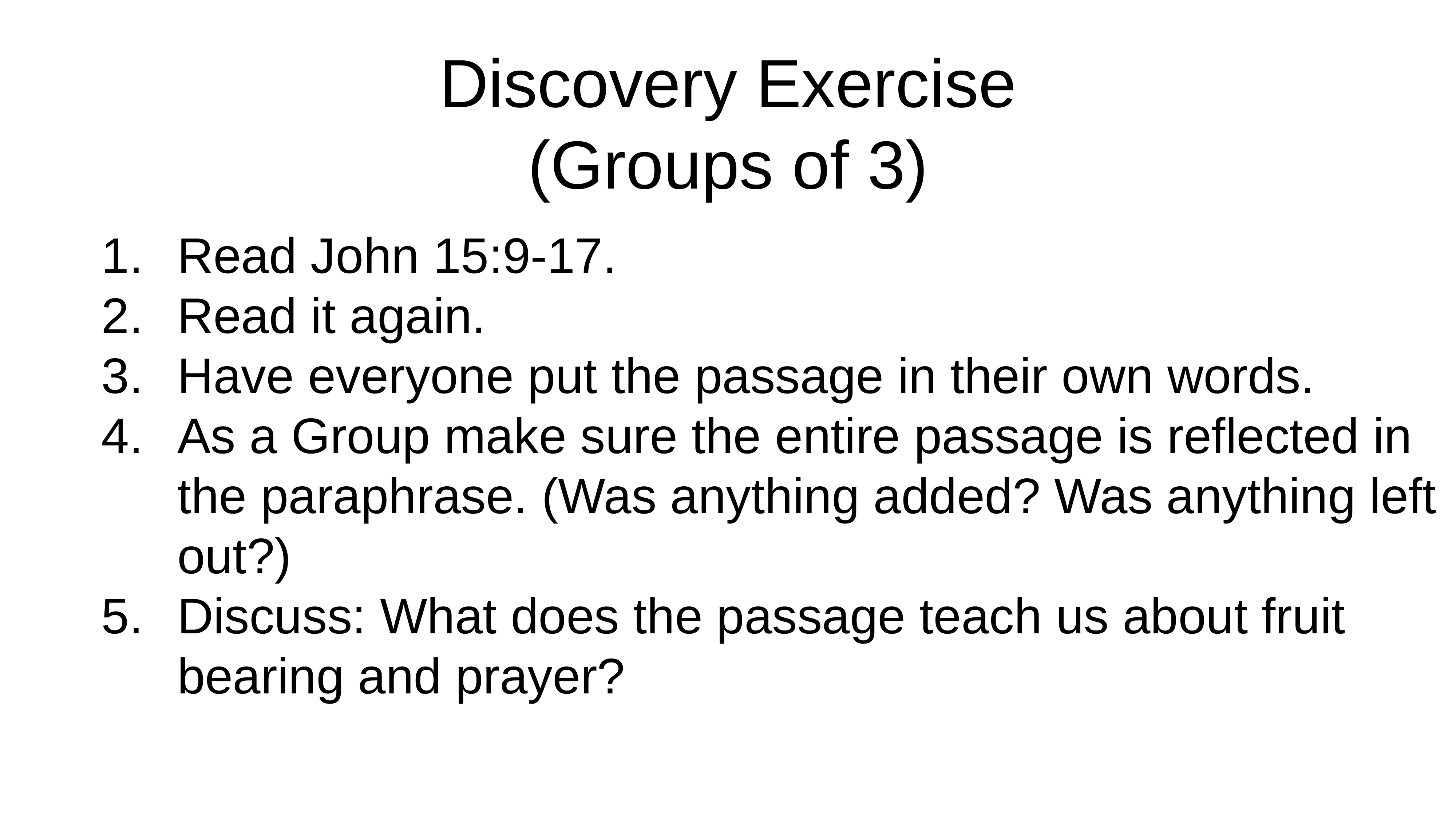

# Discovery Exercise (Groups of 3)
Read John 15:9-17.
Read it again.
Have everyone put the passage in their own words.
As a Group make sure the entire passage is reflected in the paraphrase. (Was anything added? Was anything left out?)
Discuss: What does the passage teach us about fruit bearing and prayer?
© New Generations 2020